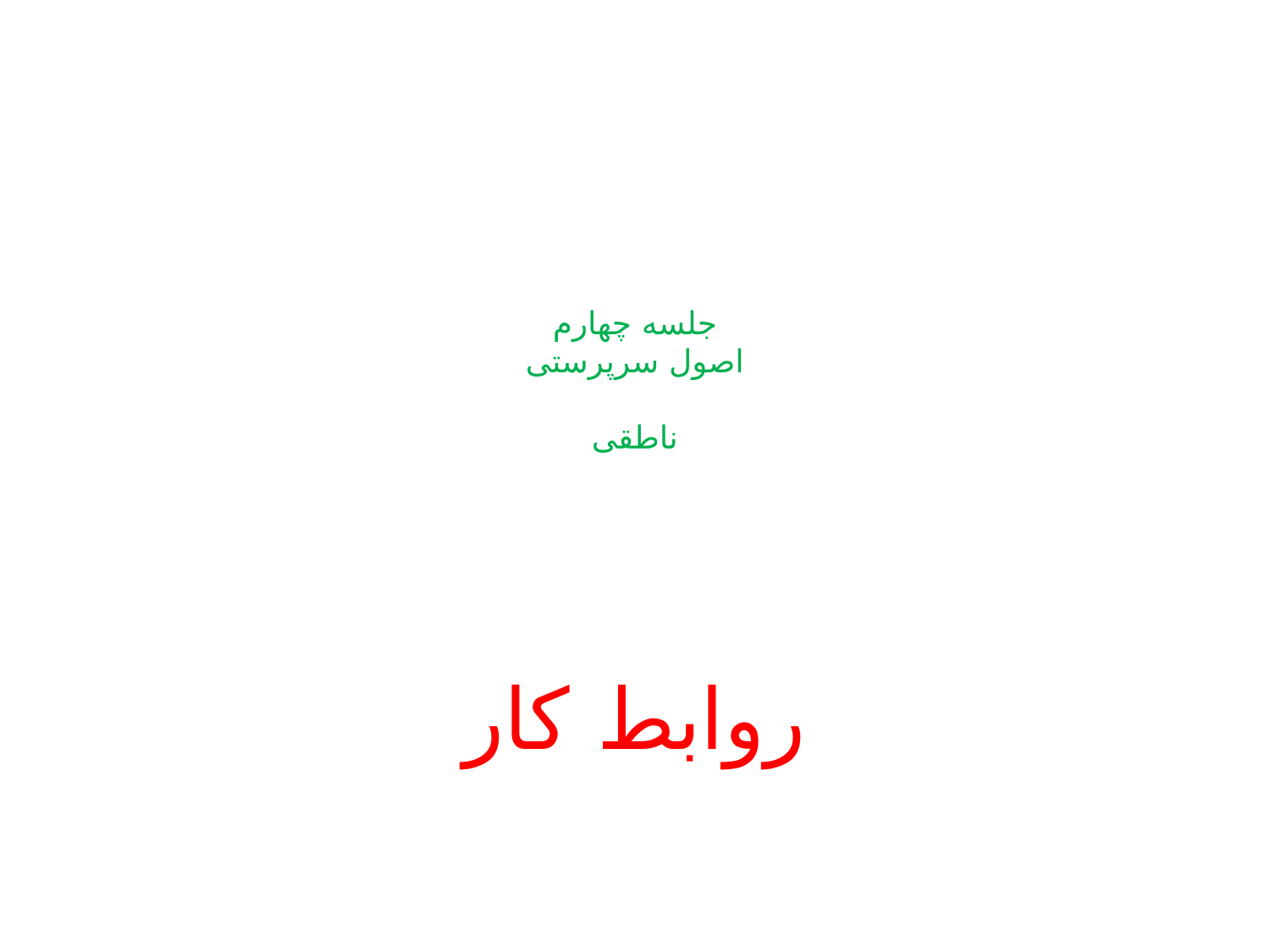

# جلسه چهارم اصول سرپرستی ناطقی

روابط کار